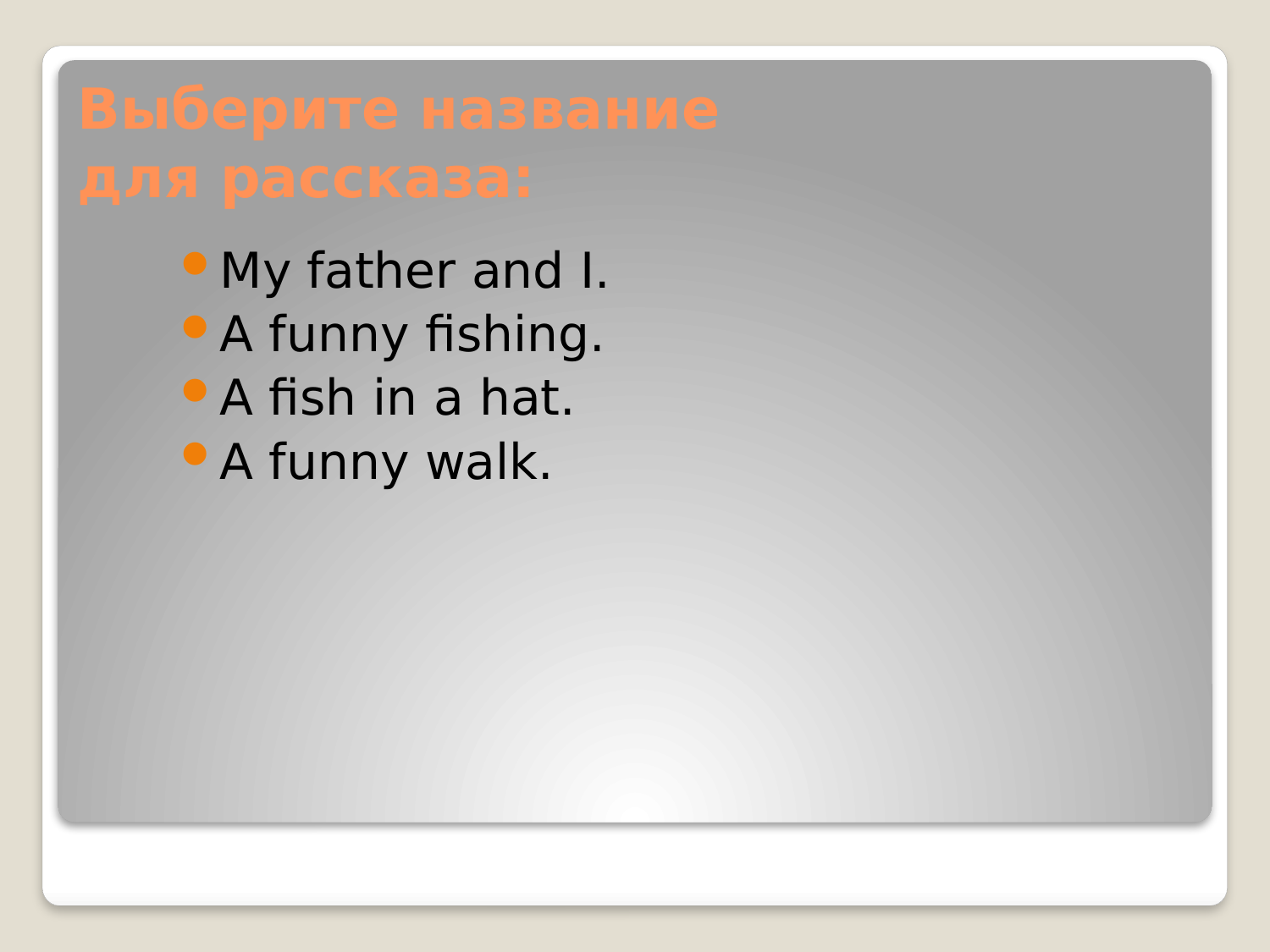

# Выберите название для рассказа:
My father and I.
A funny fishing.
A fish in a hat.
A funny walk.